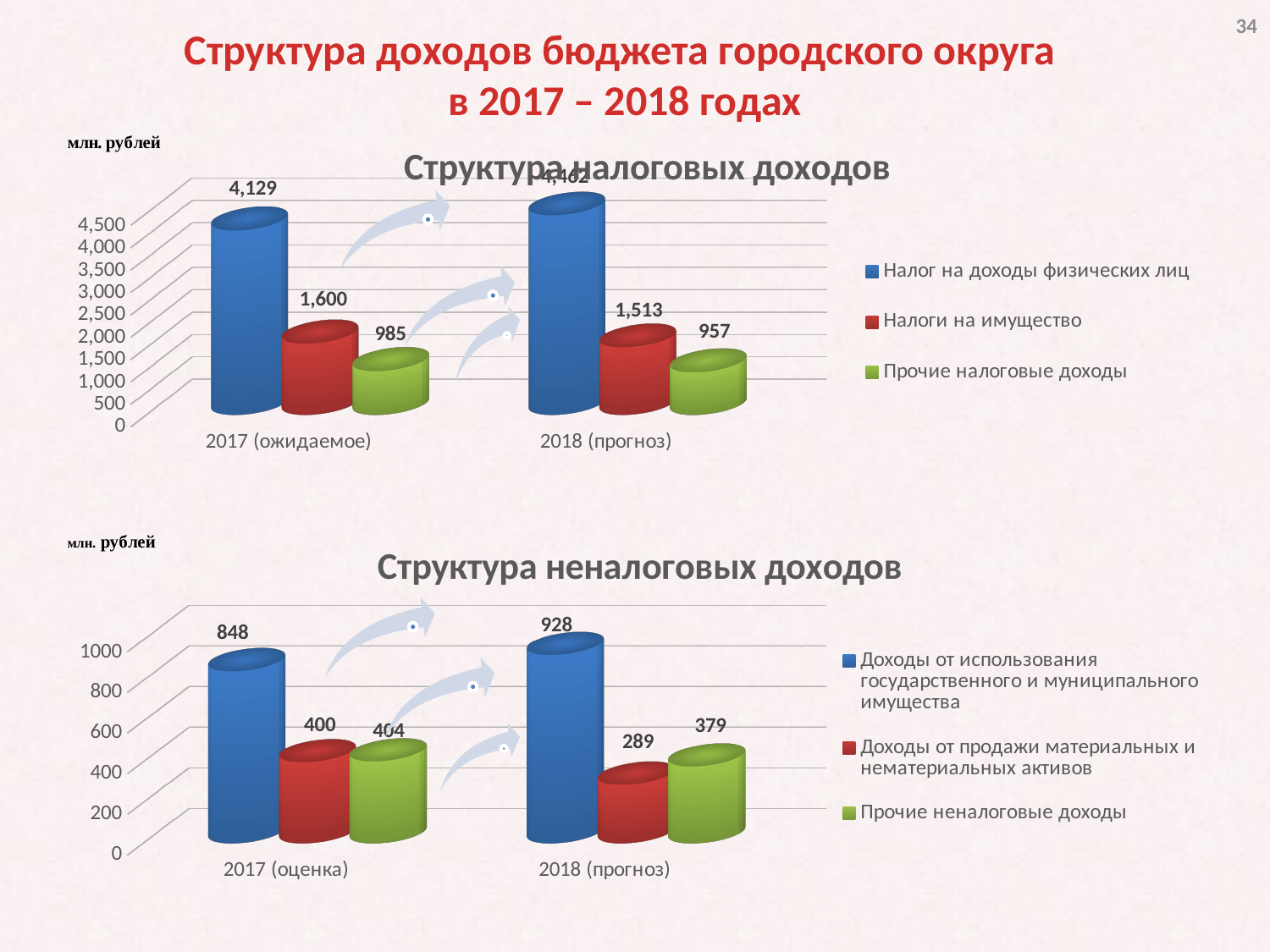

34
Структура доходов бюджета городского округа
в 2017 – 2018 годах

[unsupported chart]

[unsupported chart]